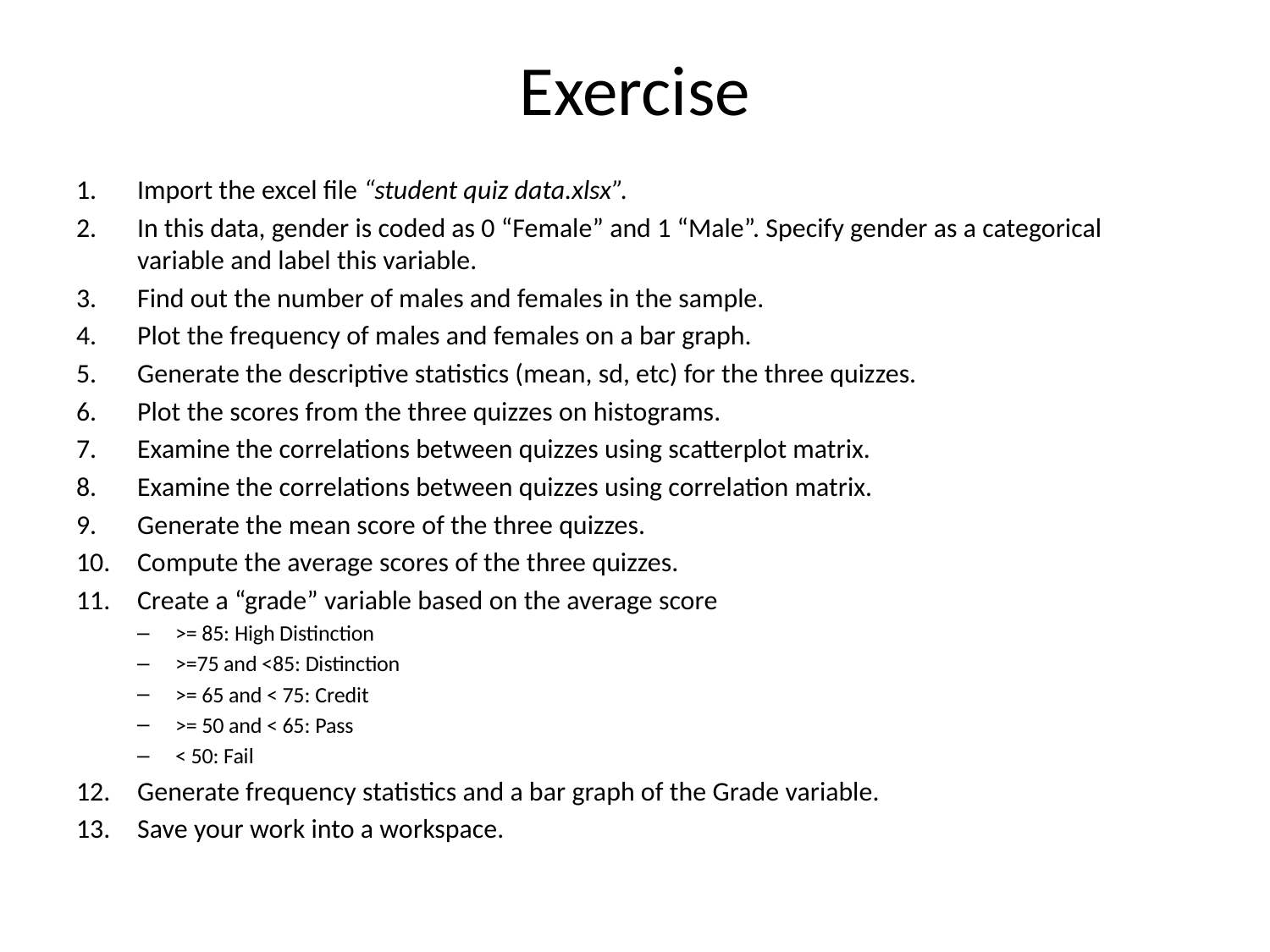

# Exercise
Import the excel file “student quiz data.xlsx”.
In this data, gender is coded as 0 “Female” and 1 “Male”. Specify gender as a categorical variable and label this variable.
Find out the number of males and females in the sample.
Plot the frequency of males and females on a bar graph.
Generate the descriptive statistics (mean, sd, etc) for the three quizzes.
Plot the scores from the three quizzes on histograms.
Examine the correlations between quizzes using scatterplot matrix.
Examine the correlations between quizzes using correlation matrix.
Generate the mean score of the three quizzes.
Compute the average scores of the three quizzes.
Create a “grade” variable based on the average score
>= 85: High Distinction
>=75 and <85: Distinction
>= 65 and < 75: Credit
>= 50 and < 65: Pass
< 50: Fail
Generate frequency statistics and a bar graph of the Grade variable.
Save your work into a workspace.